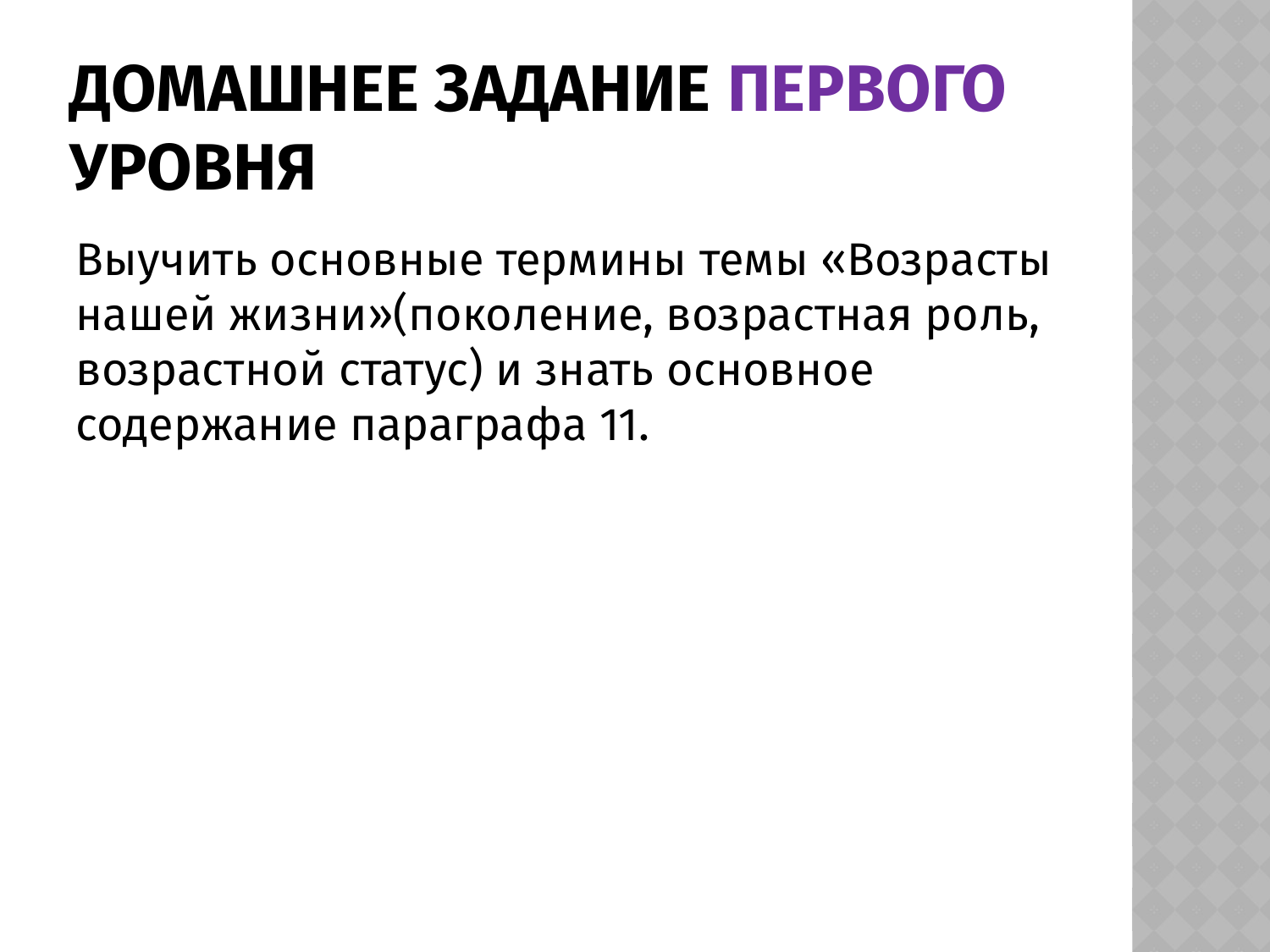

# Домашнее задание первого уровня
Выучить основные термины темы «Возрасты нашей жизни»(поколение, возрастная роль, возрастной статус) и знать основное содержание параграфа 11.